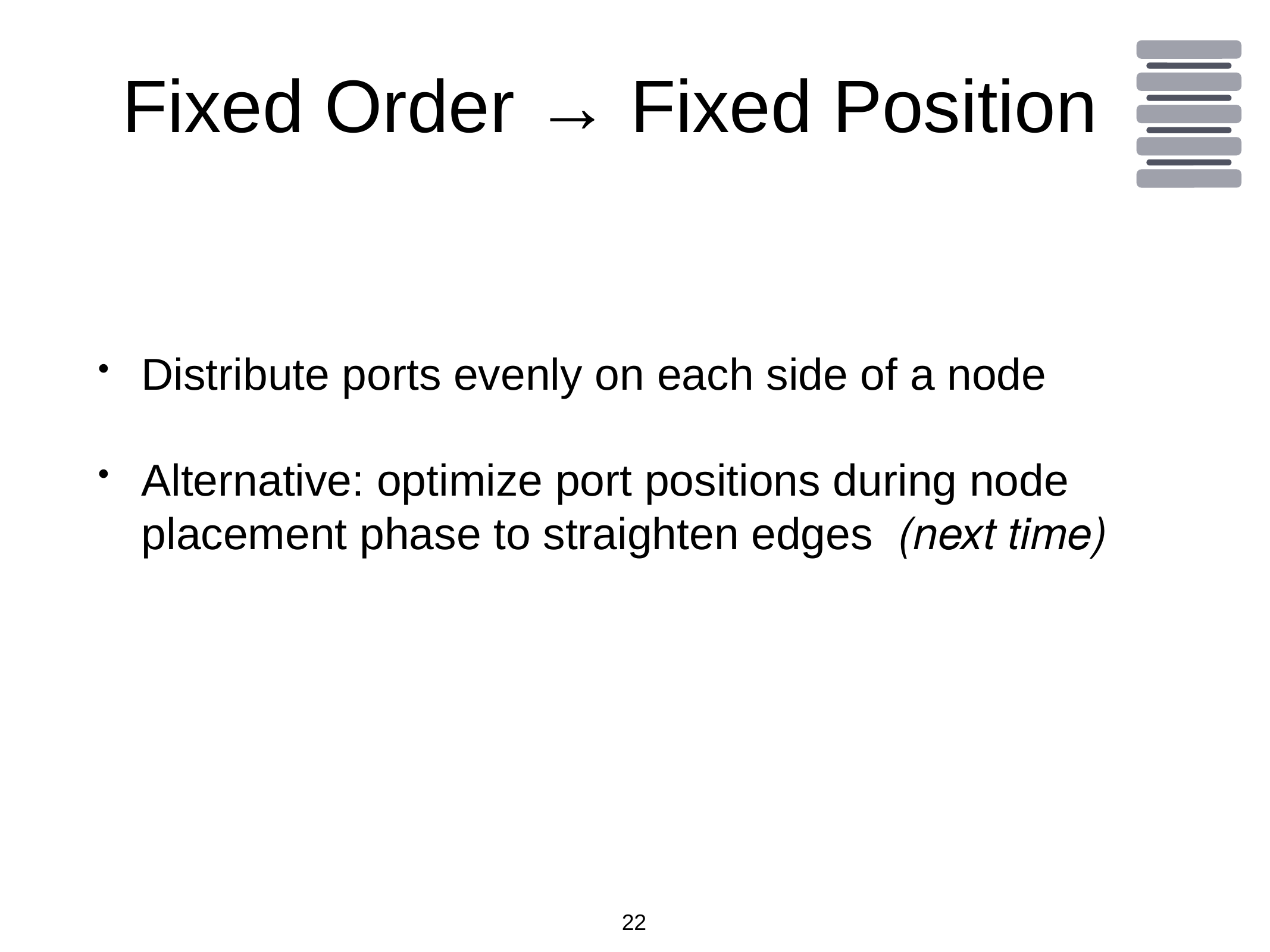

# Fixed Order → Fixed Position

Distribute ports evenly on each side of a node
Alternative: optimize port positions during node placement phase to straighten edges  (next time)
22